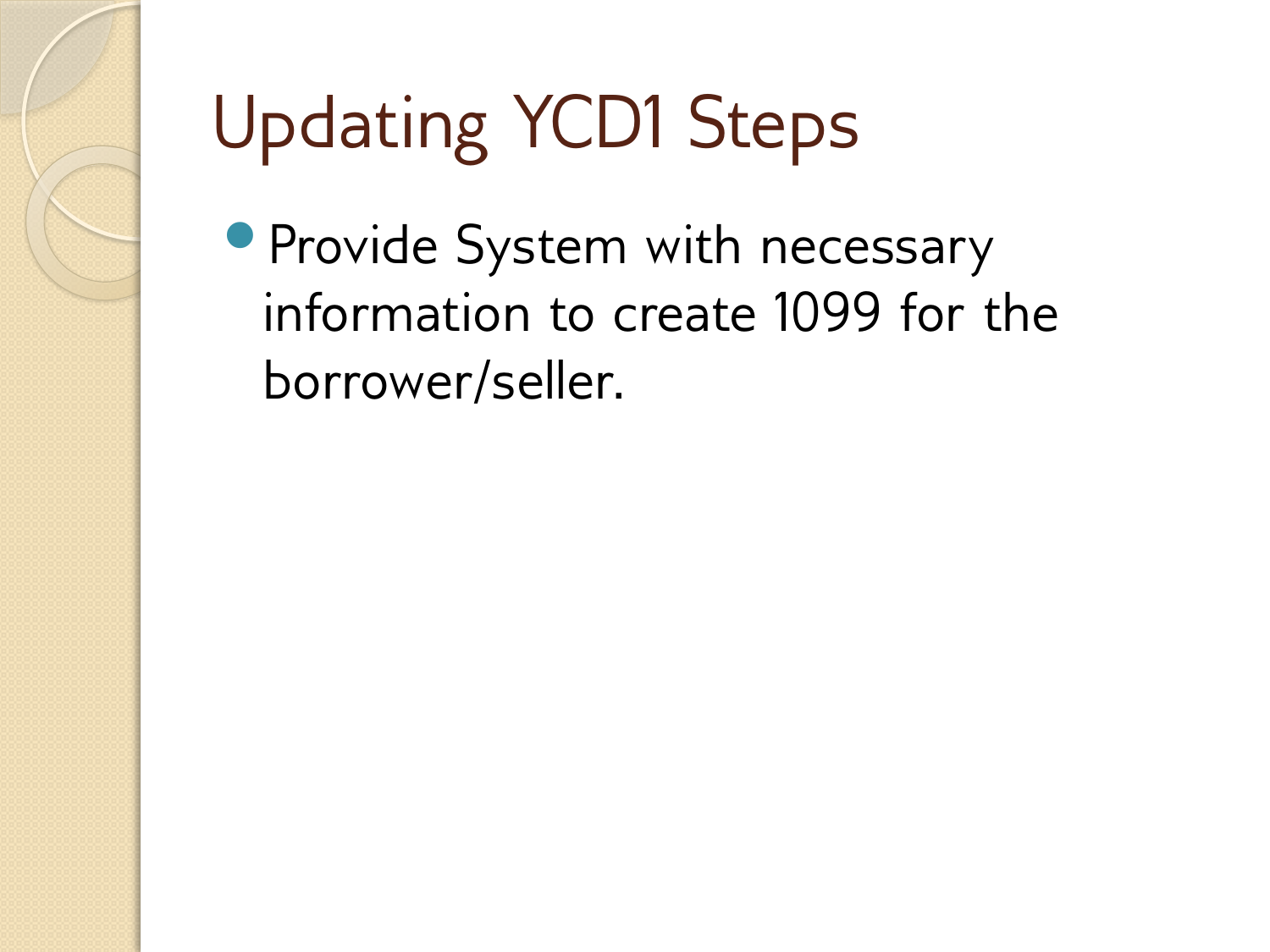

# Updating YCD1 Steps
Provide System with necessary information to create 1099 for the borrower/seller.